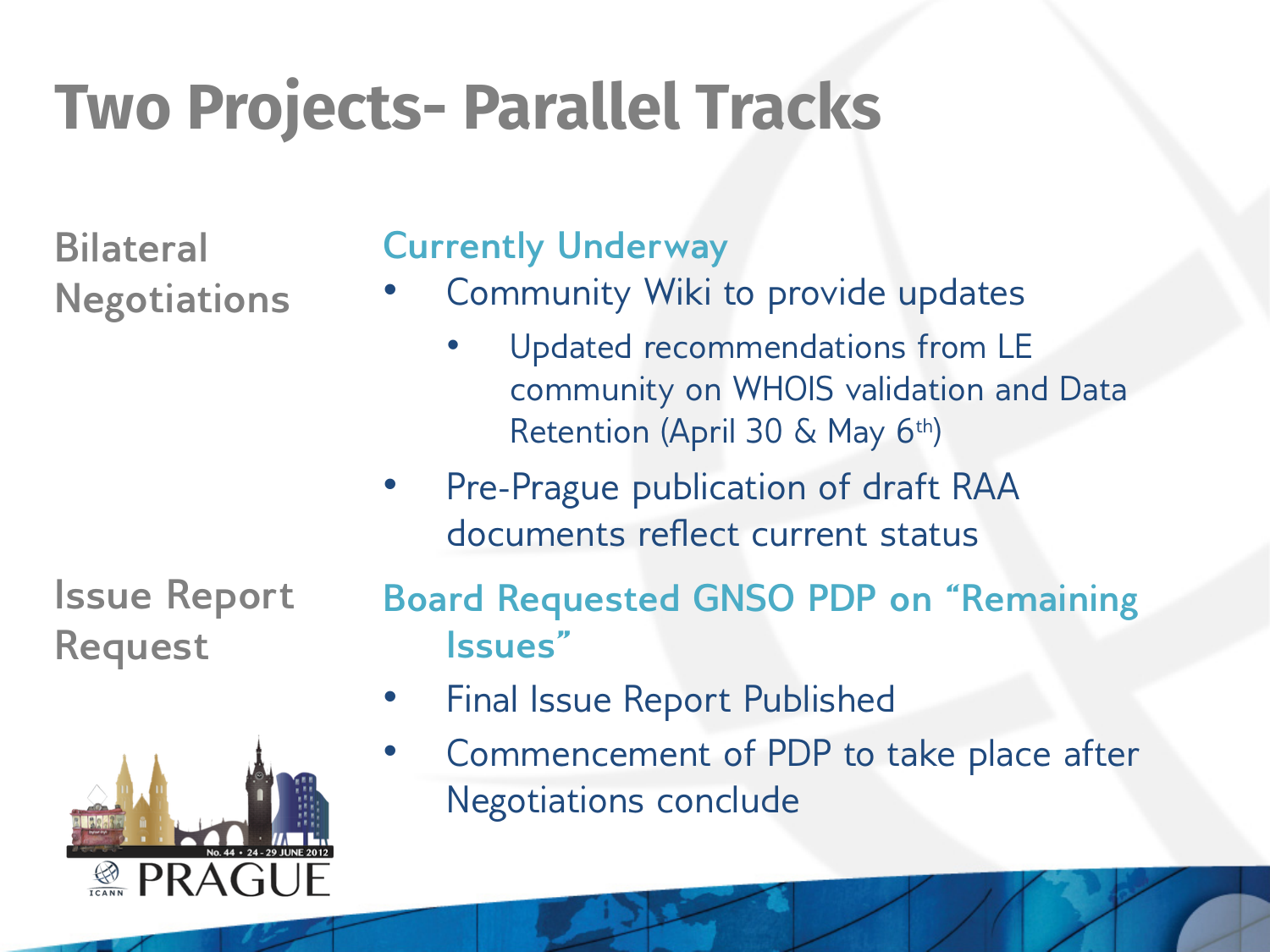

# Two Projects- Parallel Tracks
Bilateral Negotiations

Issue Report Request
Currently Underway
Community Wiki to provide updates
Updated recommendations from LE community on WHOIS validation and Data Retention (April 30 & May 6th)
Pre-Prague publication of draft RAA documents reflect current status
Board Requested GNSO PDP on “Remaining Issues”
Final Issue Report Published
Commencement of PDP to take place after Negotiations conclude